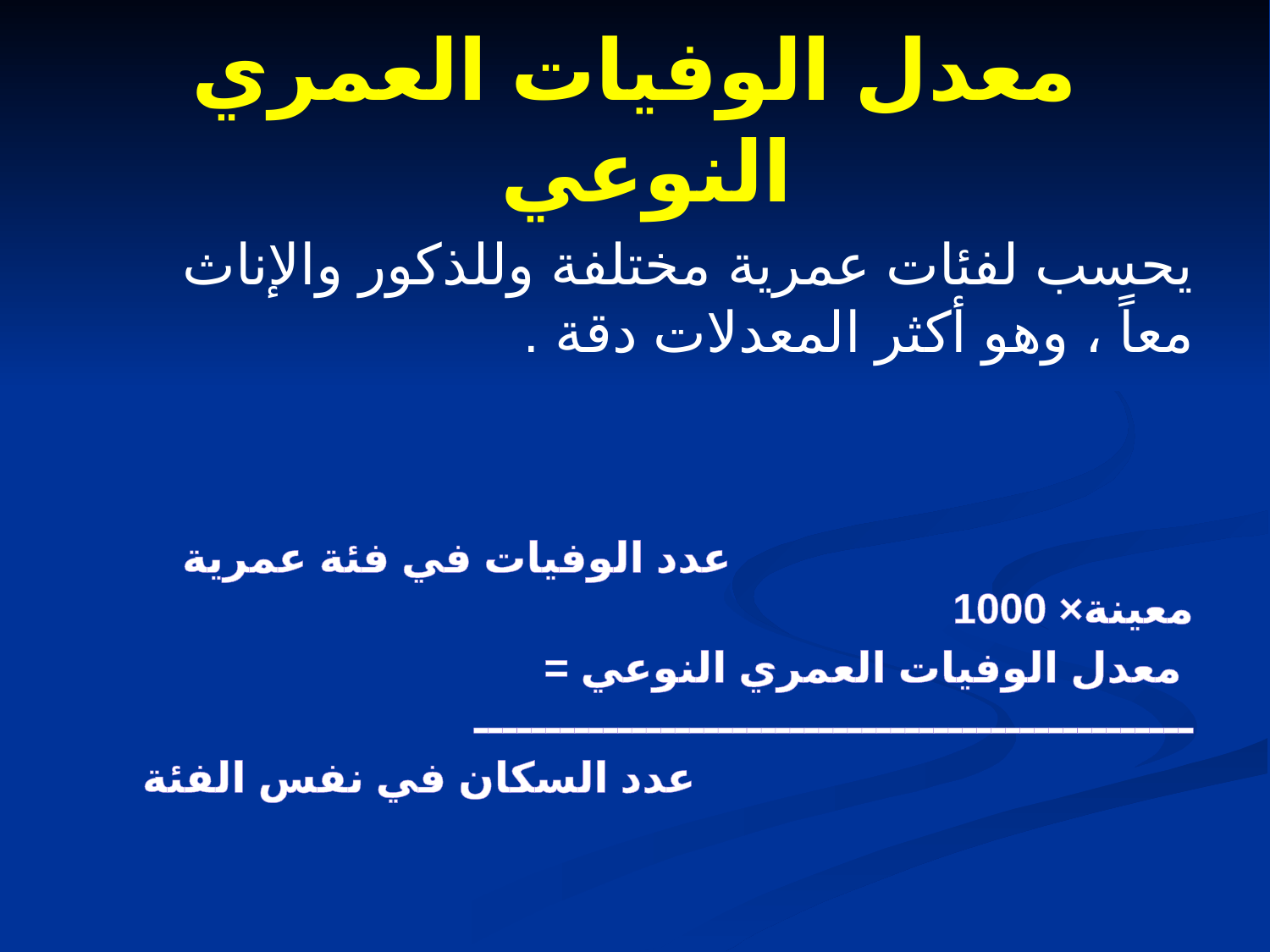

# معدل الوفيات العمري النوعي
يحسب لفئات عمرية مختلفة وللذكور والإناث معاً ، وهو أكثر المعدلات دقة .

                                       عدد الوفيات في فئة عمرية معينة× 1000
 معدل الوفيات العمري النوعي =  ــــــــــــــــــــــــــــــــــــــــــــــــــ
                                          عدد السكان في نفس الفئة